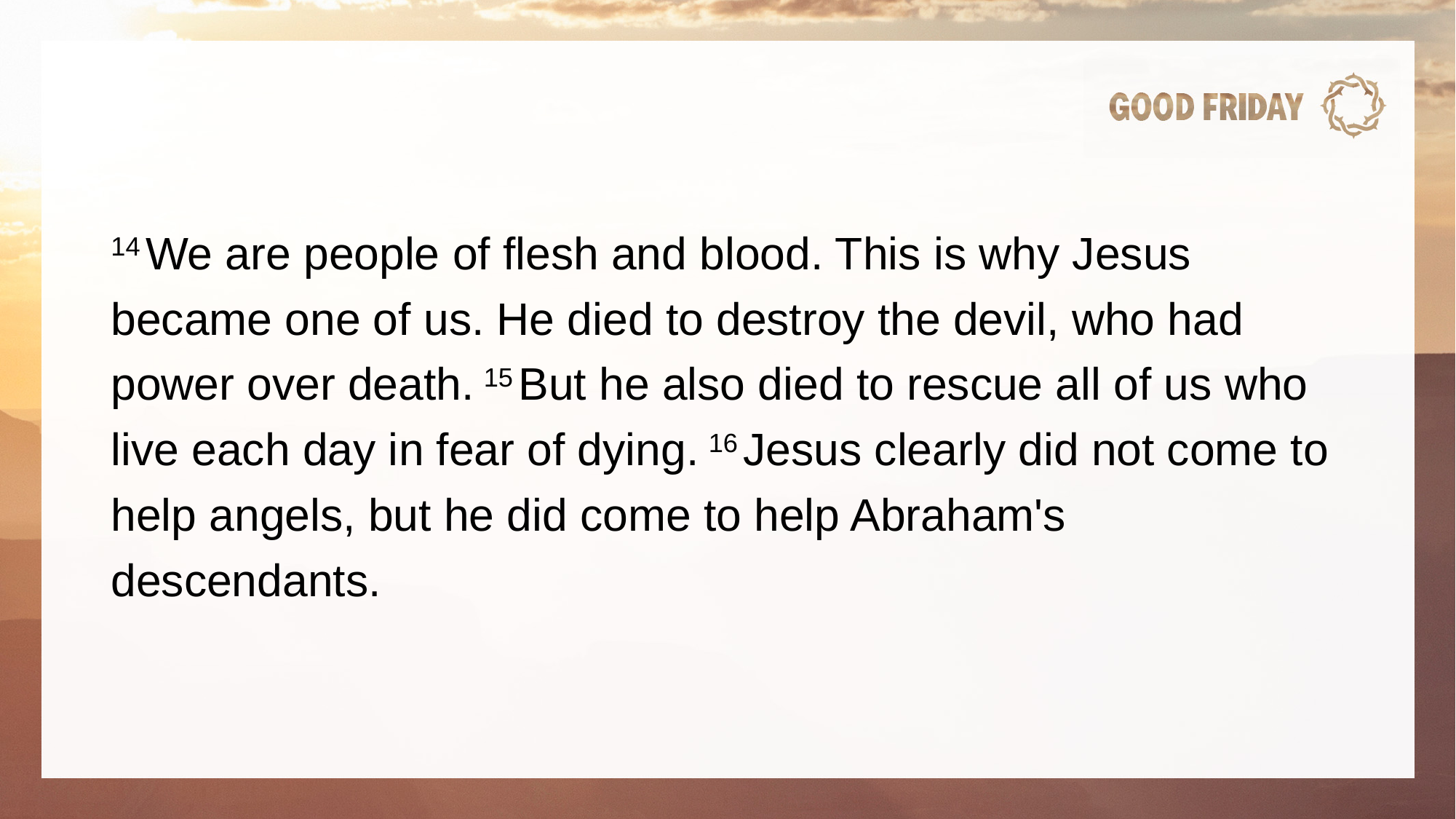

14 We are people of flesh and blood. This is why Jesus became one of us. He died to destroy the devil, who had power over death. 15 But he also died to rescue all of us who live each day in fear of dying. 16 Jesus clearly did not come to help angels, but he did come to help Abraham's descendants.